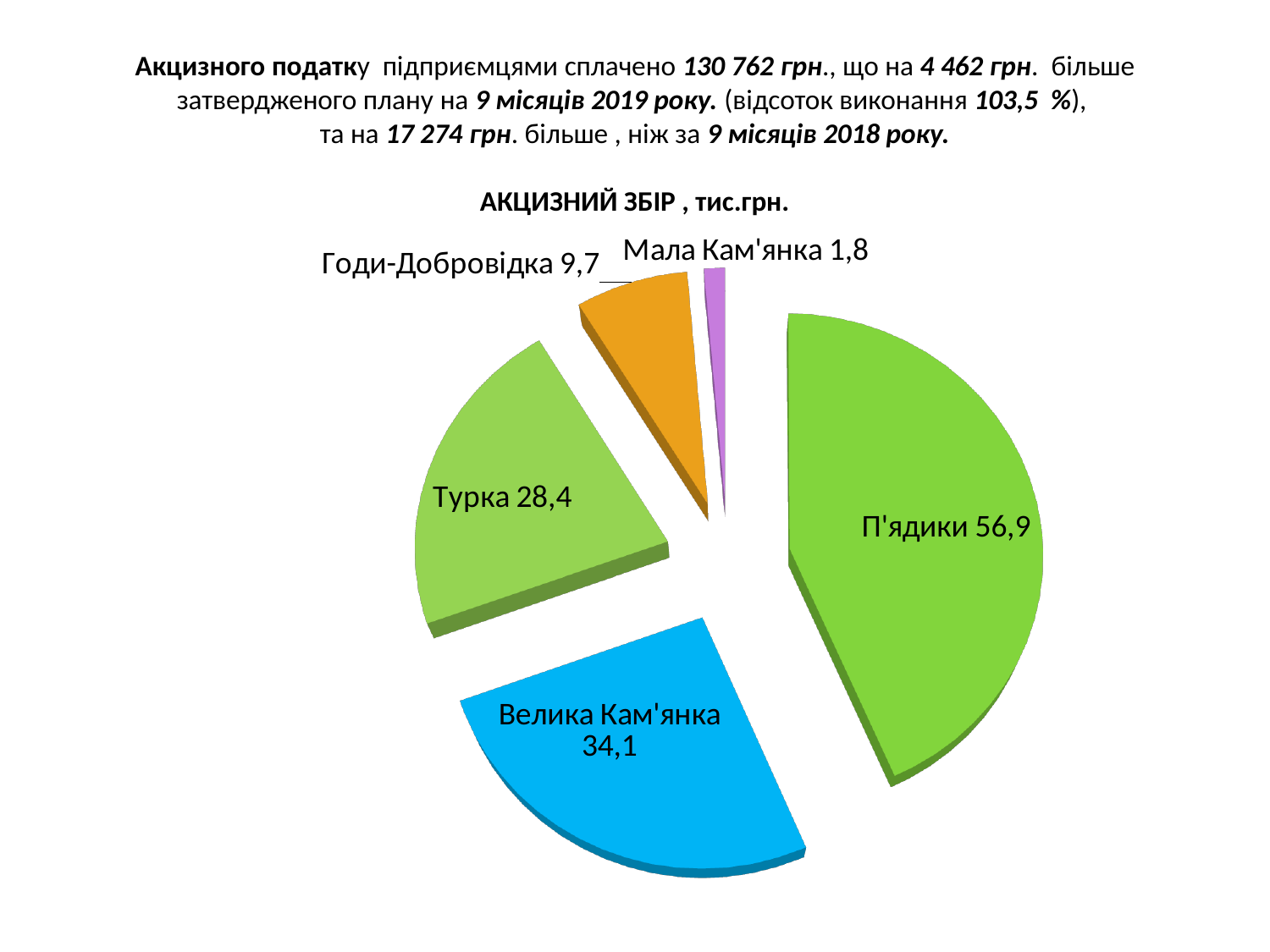

# Акцизного податку  підприємцями сплачено 130 762 грн., що на 4 462 грн.  більше затвердженого плану на 9 місяців 2019 року. (відсоток виконання 103,5  %), та на 17 274 грн. більше , ніж за 9 місяців 2018 року. АКЦИЗНИЙ ЗБІР , тис.грн.

[unsupported chart]